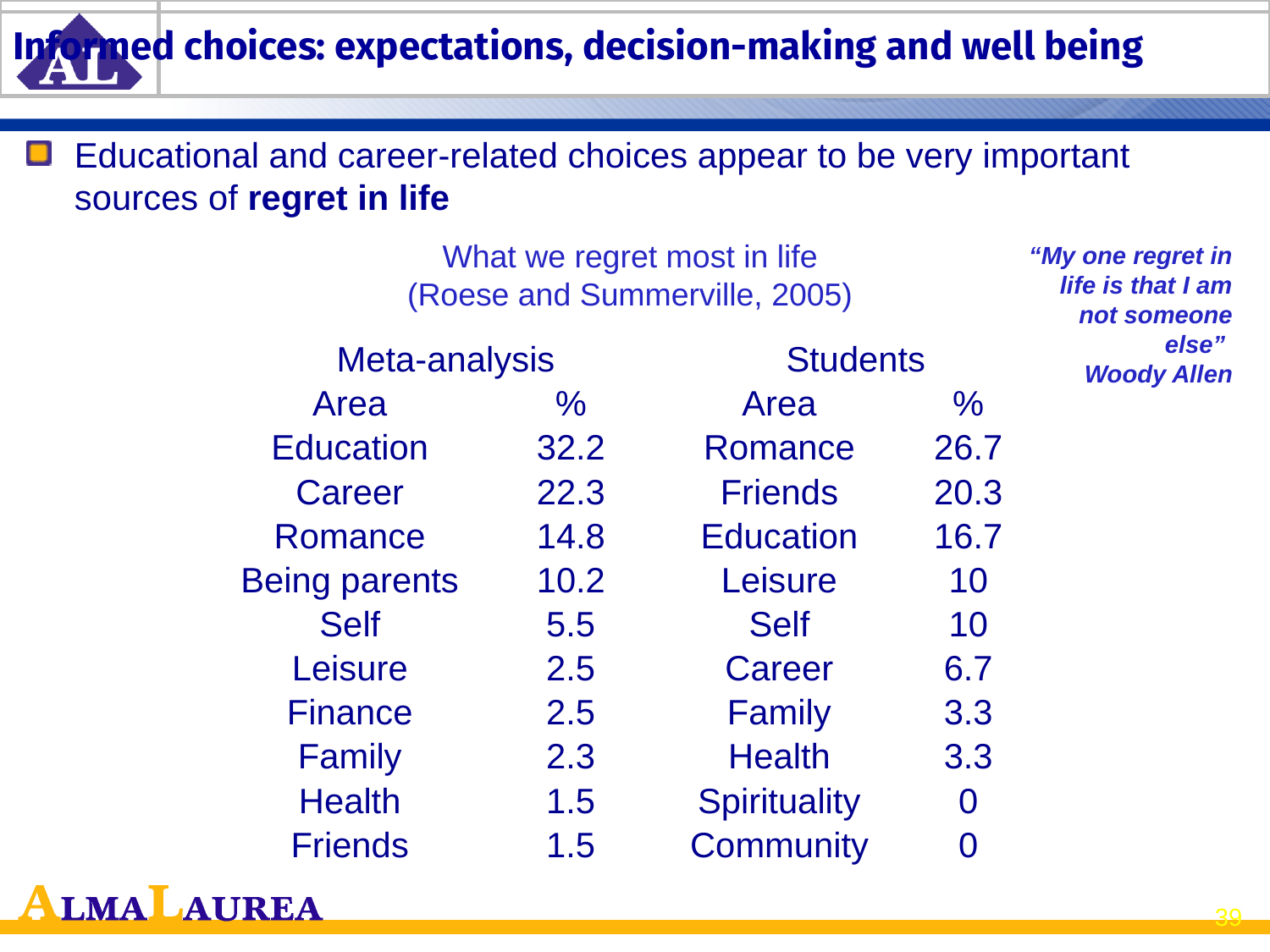

# Informed choices: expectations, decision-making and well being
Educational and career-related choices appear to be very important sources of regret in life
What we regret most in life
(Roese and Summerville, 2005)

“My one regret in life is that I am not someone else”
Woody Allen
| Meta-analysis |  | Students |  |
| --- | --- | --- | --- |
| Area | % | Area | % |
| Education | 32.2 | Romance | 26.7 |
| Career | 22.3 | Friends | 20.3 |
| Romance | 14.8 | Education | 16.7 |
| Being parents | 10.2 | Leisure | 10 |
| Self | 5.5 | Self | 10 |
| Leisure | 2.5 | Career | 6.7 |
| Finance | 2.5 | Family | 3.3 |
| Family | 2.3 | Health | 3.3 |
| Health | 1.5 | Spirituality | 0 |
| Friends | 1.5 | Community | 0 |
39